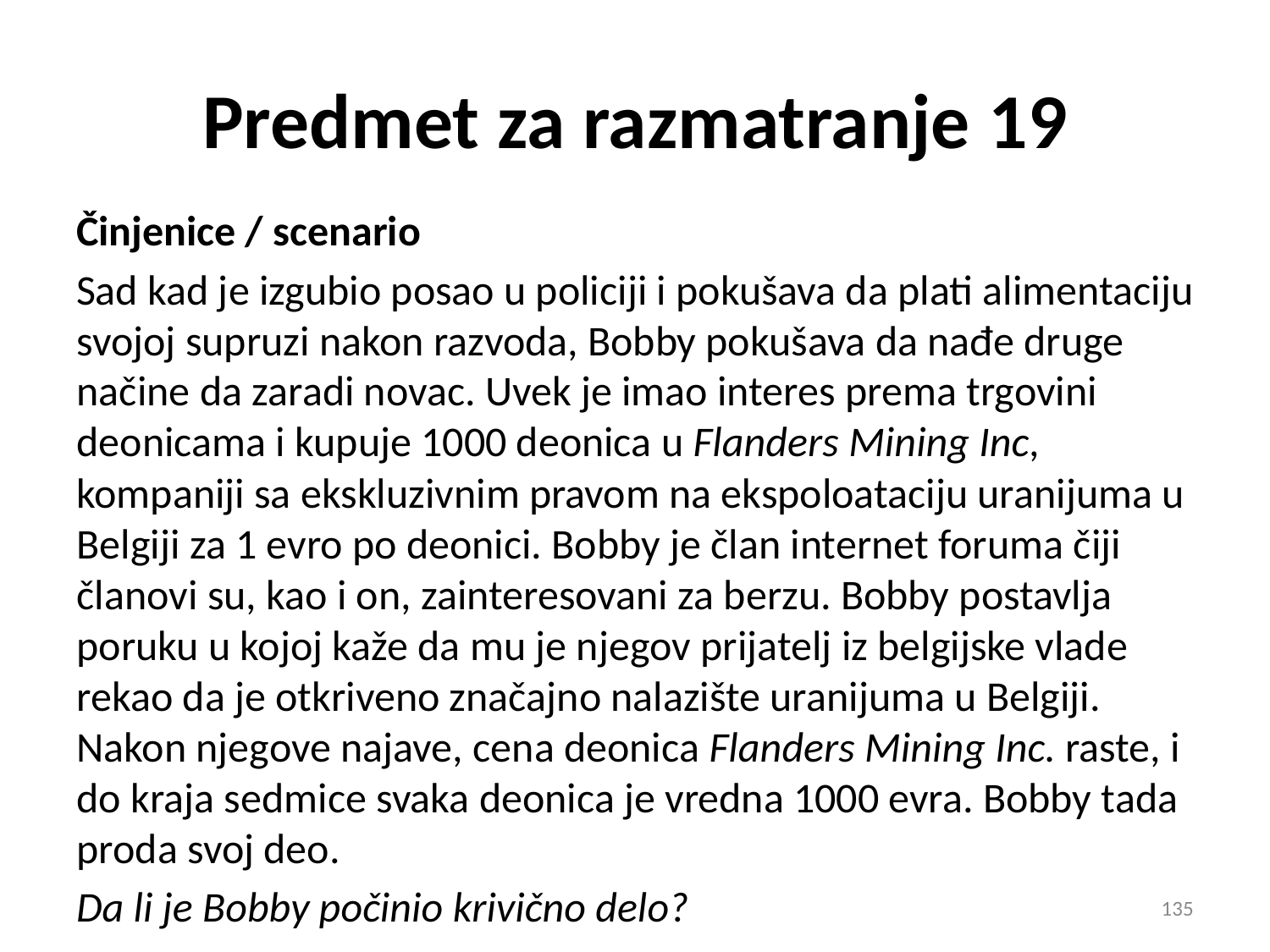

Predmet za razmatranje 19
Činjenice / scenario
Sad kad je izgubio posao u policiji i pokušava da plati alimentaciju svojoj supruzi nakon razvoda, Bobby pokušava da nađe druge načine da zaradi novac. Uvek je imao interes prema trgovini deonicama i kupuje 1000 deonica u Flanders Mining Inc, kompaniji sa ekskluzivnim pravom na ekspoloataciju uranijuma u Belgiji za 1 evro po deonici. Bobby je član internet foruma čiji članovi su, kao i on, zainteresovani za berzu. Bobby postavlja poruku u kojoj kaže da mu je njegov prijatelj iz belgijske vlade rekao da je otkriveno značajno nalazište uranijuma u Belgiji. Nakon njegove najave, cena deonica Flanders Mining Inc. raste, i do kraja sedmice svaka deonica je vredna 1000 evra. Bobby tada proda svoj deo.
Da li je Bobby počinio krivično delo?
135